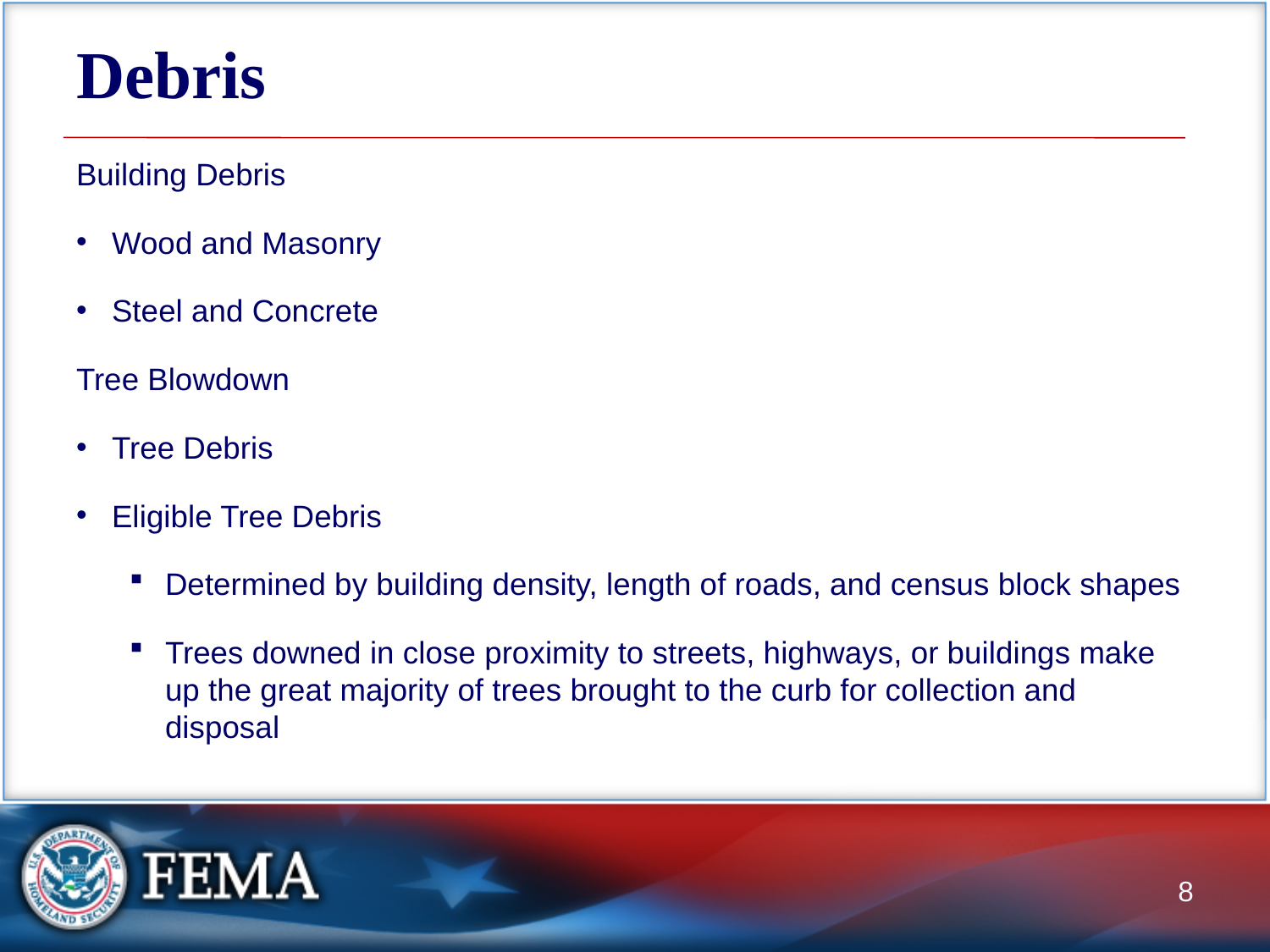

# Debris
Building Debris
Wood and Masonry
Steel and Concrete
Tree Blowdown
Tree Debris
Eligible Tree Debris
Determined by building density, length of roads, and census block shapes
Trees downed in close proximity to streets, highways, or buildings make up the great majority of trees brought to the curb for collection and disposal
8